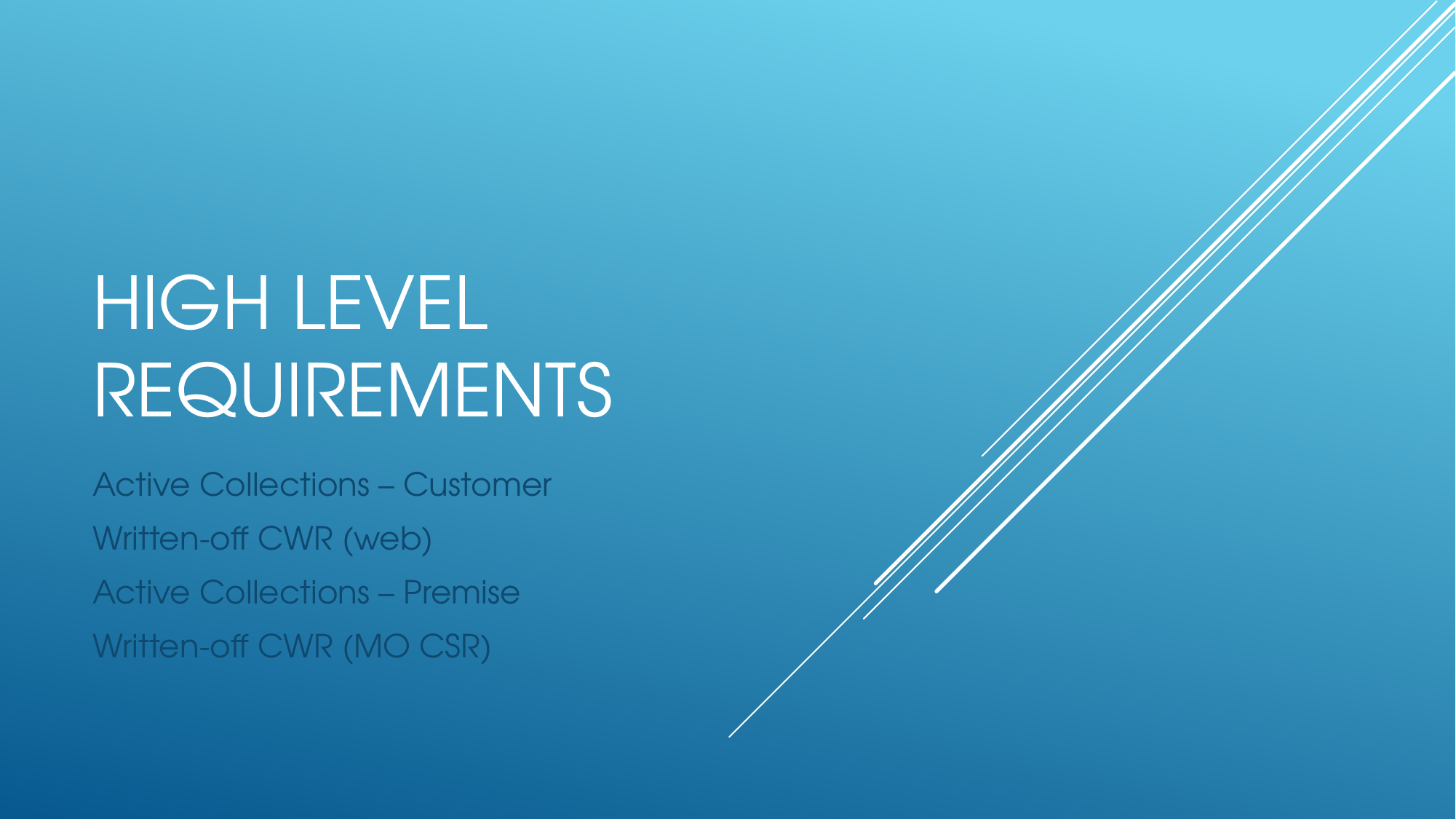

# High level requirements
Active Collections – Customer
Written-off CWR (web)
Active Collections – Premise
Written-off CWR (MO CSR)